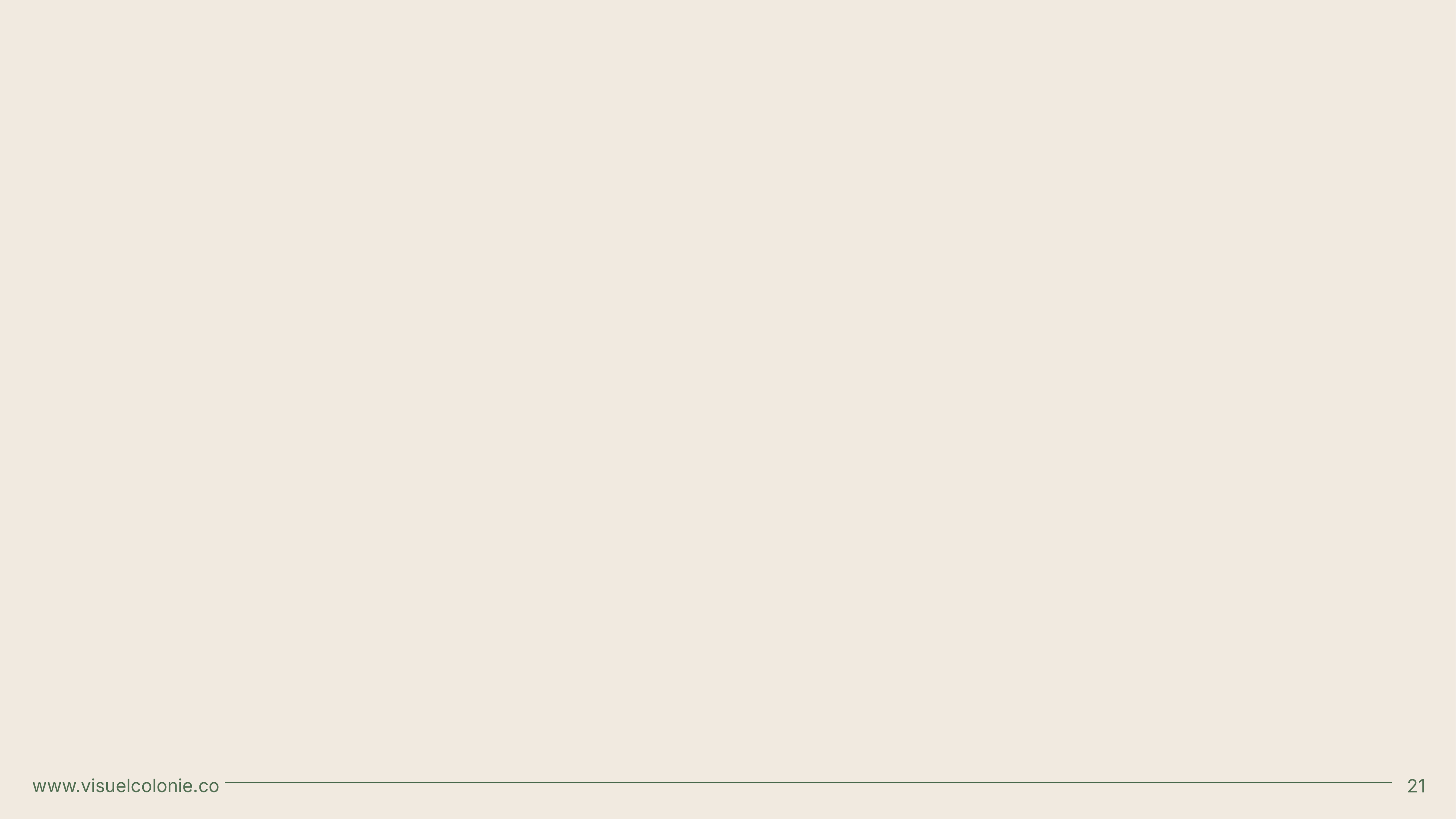

Inner Peace
Vintage
Secret Grace
December
December
December
www.visuelcolonie.co
21